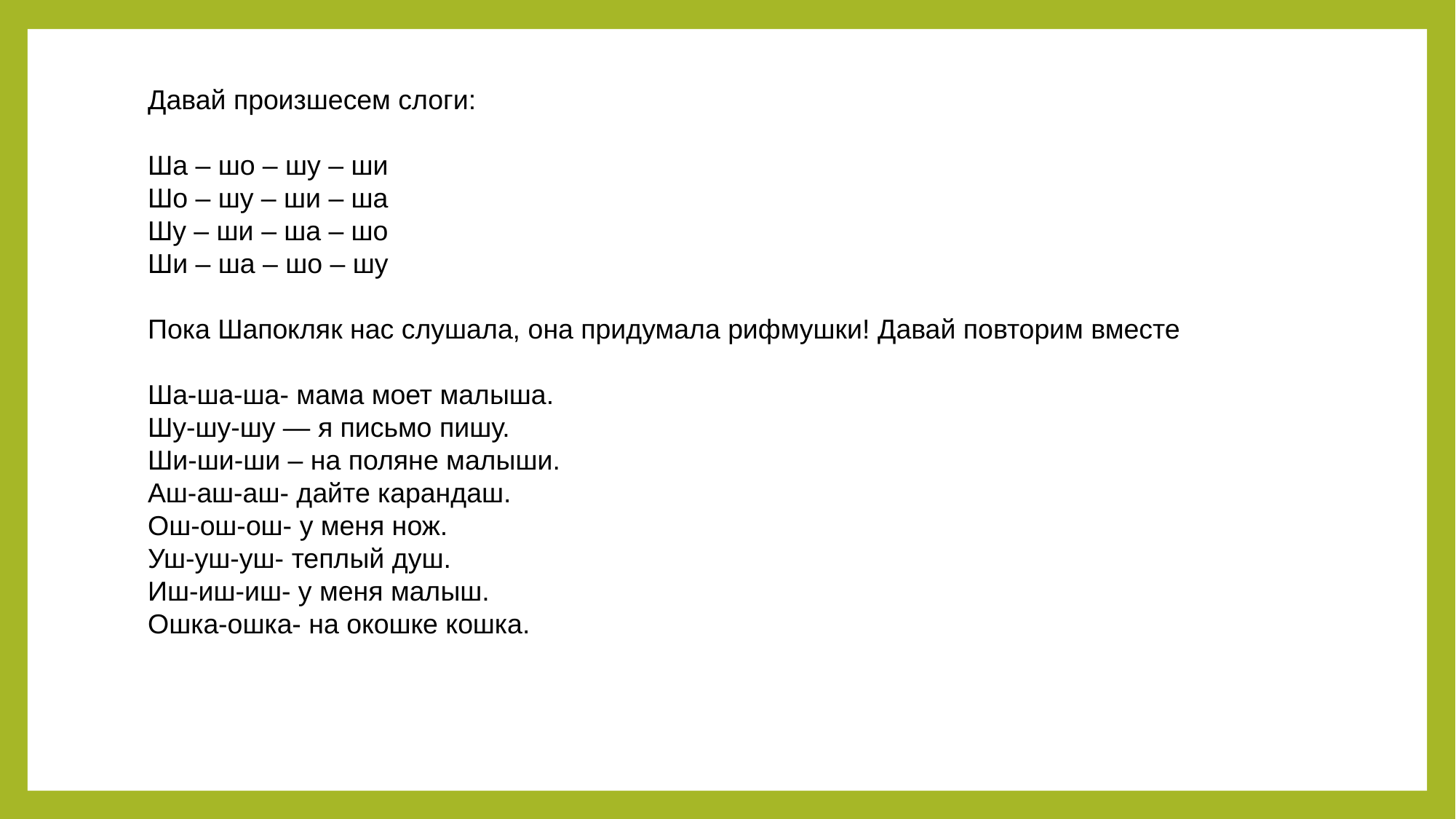

Давай произшесем слоги:

Ша – шо – шу – ши
Шо – шу – ши – ша
Шу – ши – ша – шо
Ши – ша – шо – шу

Пока Шапокляк нас слушала, она придумала рифмушки! Давай повторим вместе

Ша-ша-ша- мама моет малыша.
Шу-шу-шу — я письмо пишу.
Ши-ши-ши – на поляне малыши.
Аш-аш-аш- дайте карандаш.
Ош-ош-ош- у меня нож.
Уш-уш-уш- теплый душ.
Иш-иш-иш- у меня малыш.
Ошка-ошка- на окошке кошка.